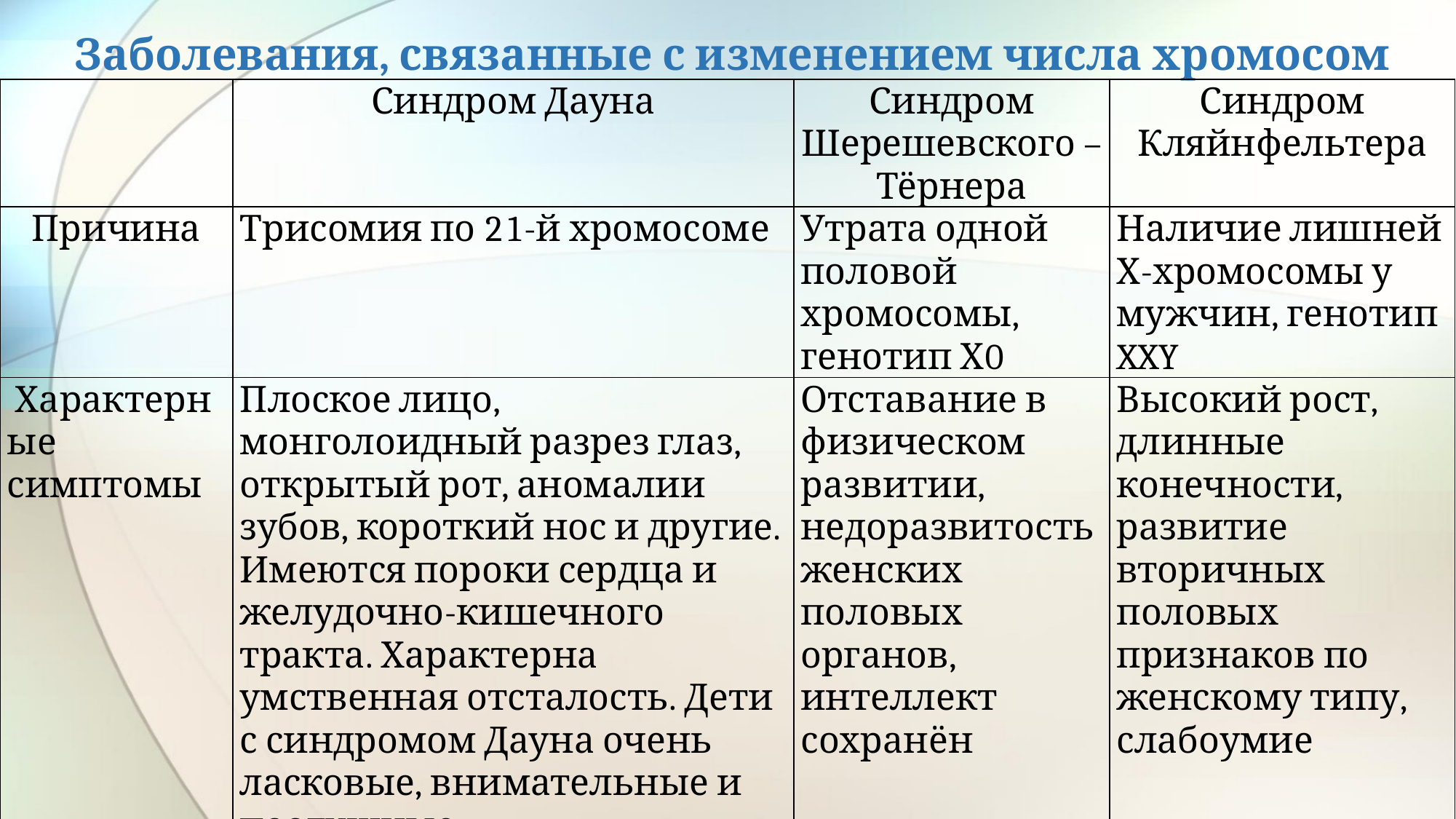

# Заболевания, связанные с изменением числа хромосом
|  | Синдром Дауна | Синдром Шерешевского –Тёрнера | Синдром Кляйнфельтера |
| --- | --- | --- | --- |
| Причина | Трисомия по 21-й хромосоме | Утрата одной половой хромосомы, генотип Х0 | Наличие лишней Х-хромосомы у мужчин, генотип XXY |
| Характерные симптомы | Плоское лицо, монголоидный разрез глаз, открытый рот, аномалии зубов, короткий нос и другие. Имеются пороки сердца и желудочно-кишечного тракта. Характерна умственная отсталость. Дети с синдромом Дауна очень ласковые, внимательные и послушные | Отставание в физическом развитии, недоразвитость женских половых органов, интеллект сохранён | Высокий рост, длинные конечности, развитие вторичных половых признаков по женскому типу, слабоумие |